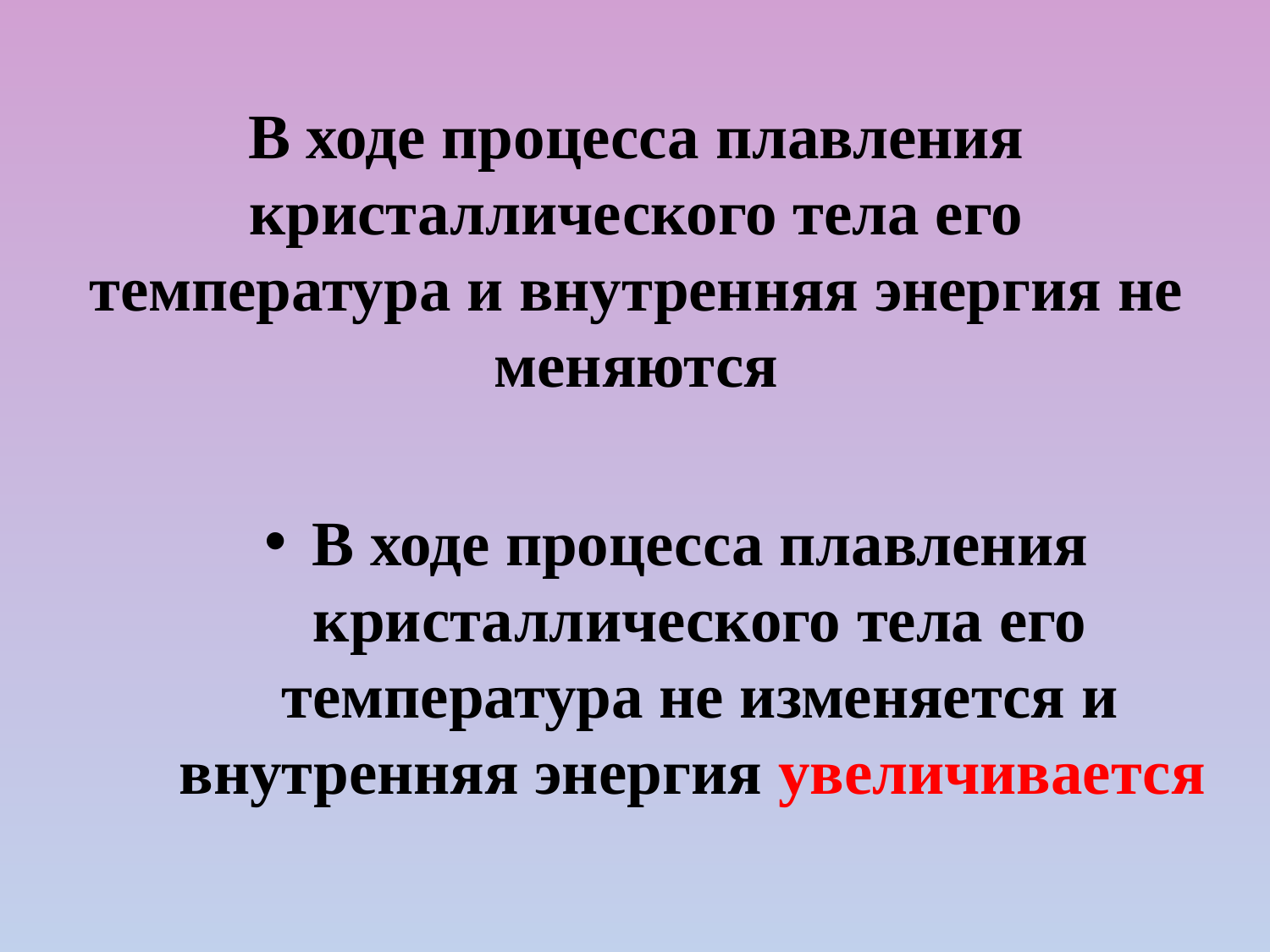

# В ходе процесса плавления кристаллического тела его температура и внутренняя энергия не меняются
В ходе процесса плавления кристаллического тела его температура не изменяется и внутренняя энергия увеличивается